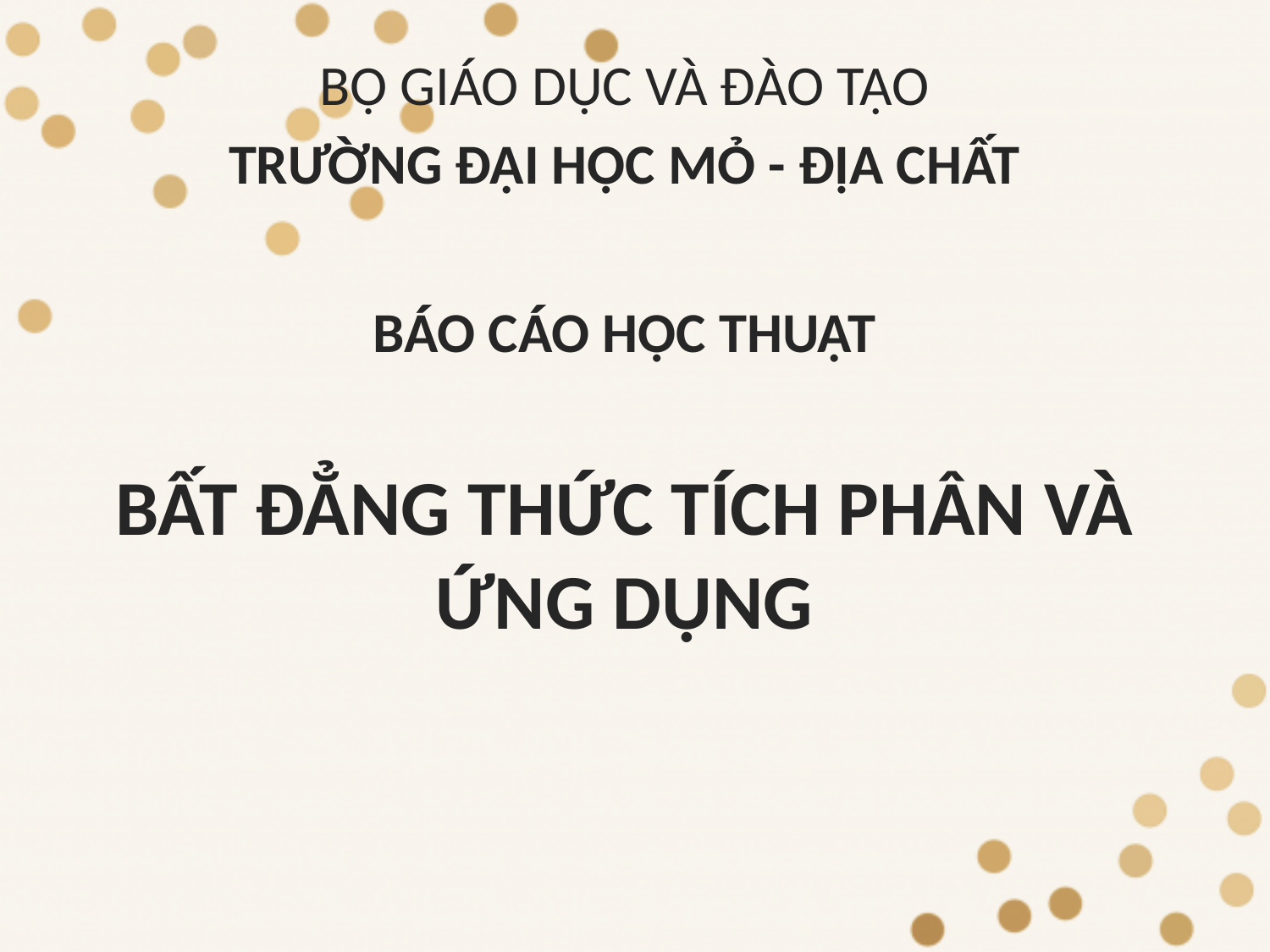

BỘ GIÁO DỤC VÀ ĐÀO TẠO
TRƯỜNG ĐẠI HỌC MỎ - ĐỊA CHẤT

BÁO CÁO HỌC THUẬT

BẤT ĐẲNG THỨC TÍCH PHÂN VÀ ỨNG DỤNG